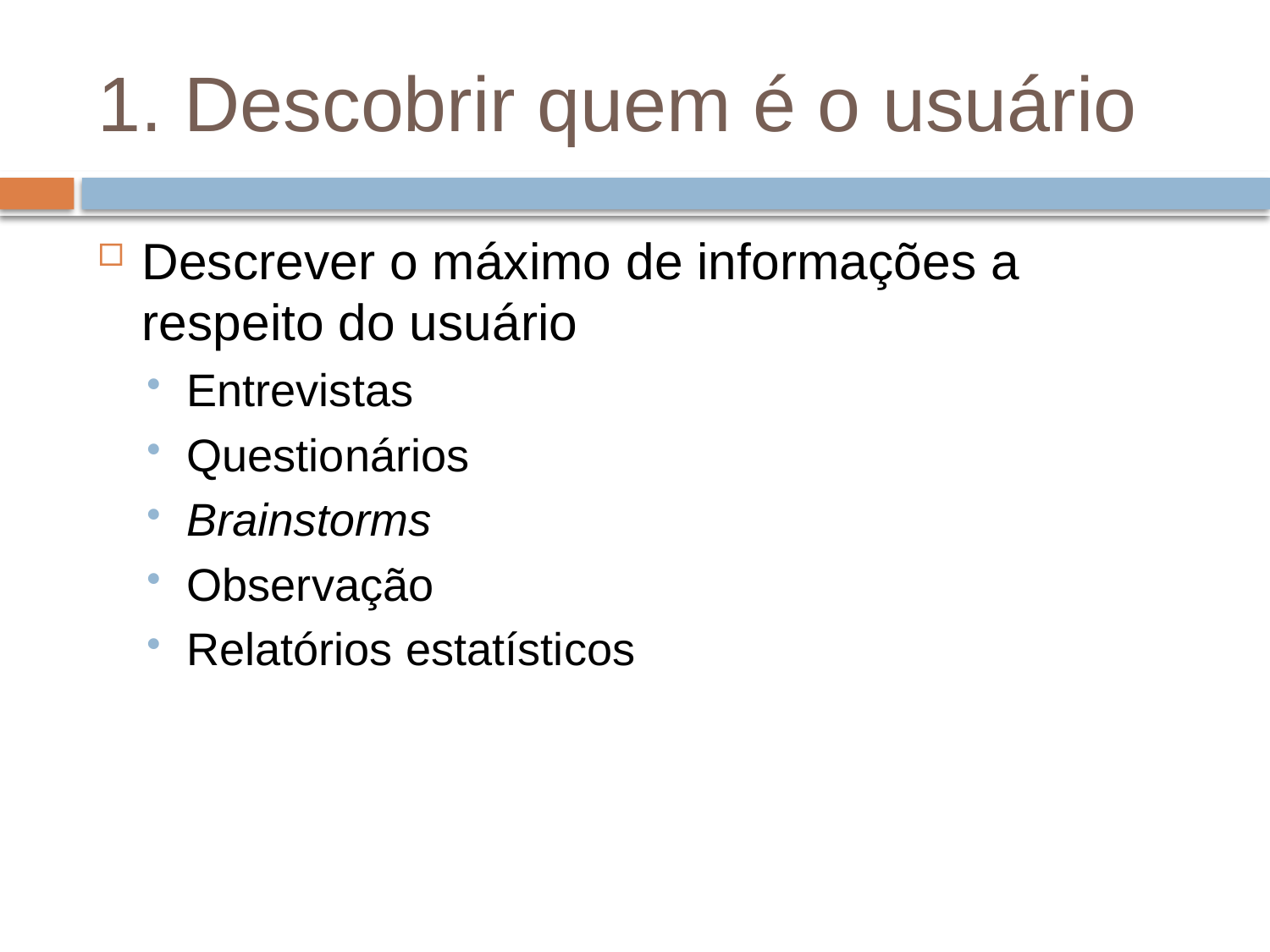

# 1. Descobrir quem é o usuário
Descrever o máximo de informações a respeito do usuário
Entrevistas
Questionários
Brainstorms
Observação
Relatórios estatísticos